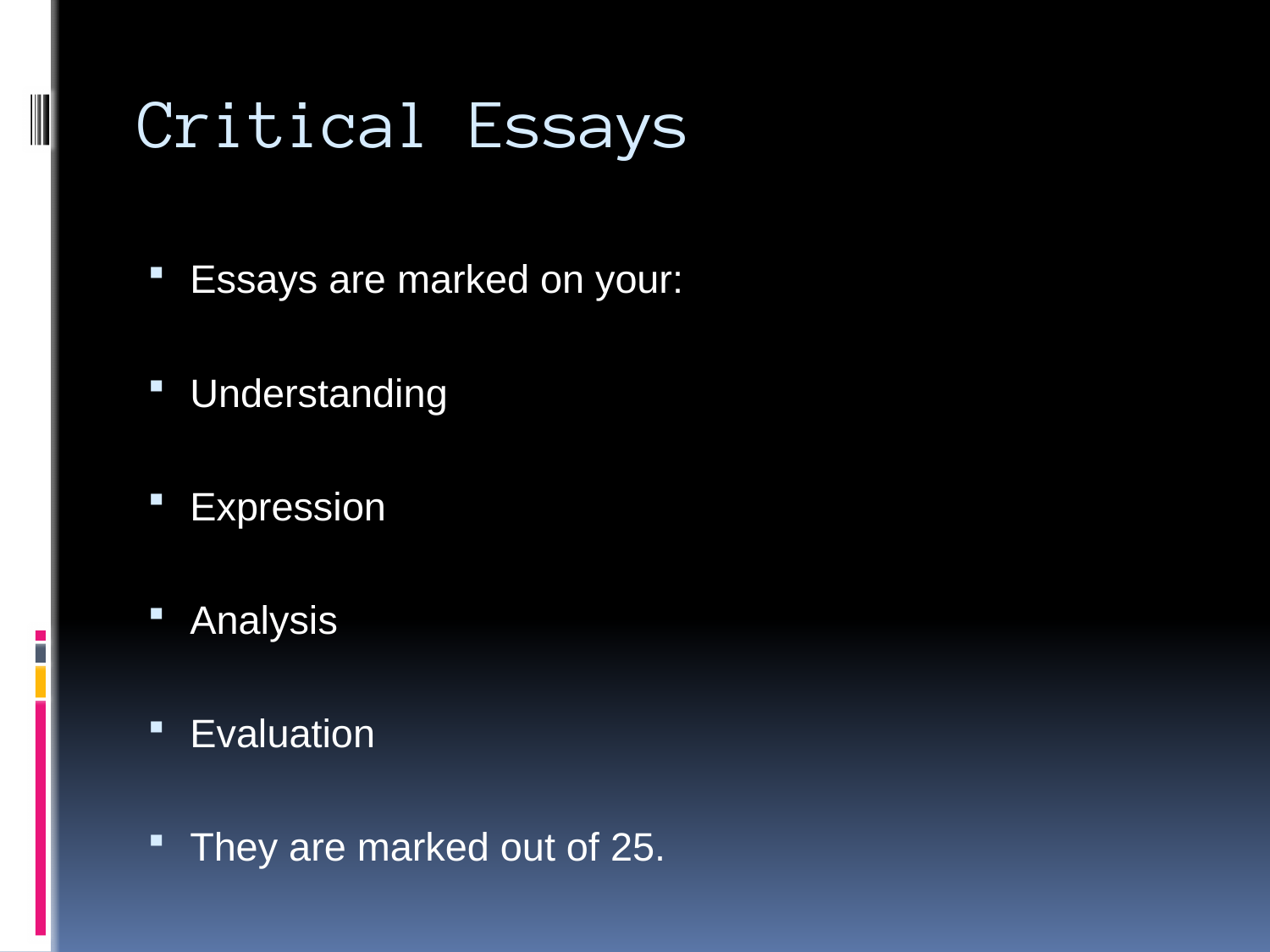

# Critical Essays
Essays are marked on your:

Understanding

Expression

Analysis

Evaluation

They are marked out of 25.